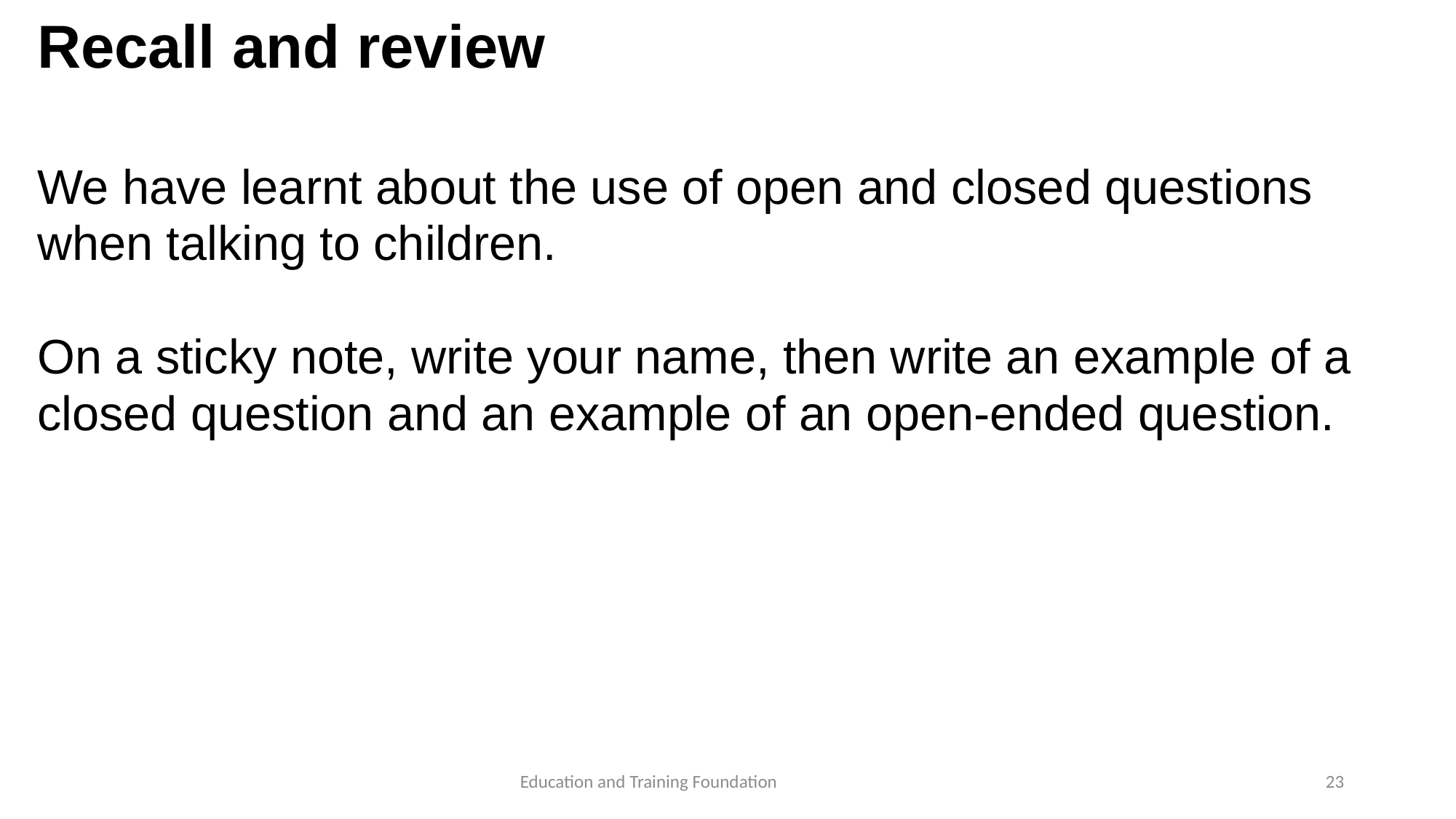

# Recall and review
We have learnt about the use of open and closed questions when talking to children.

On a sticky note, write your name, then write an example of a closed question and an example of an open-ended question.
23
Education and Training Foundation